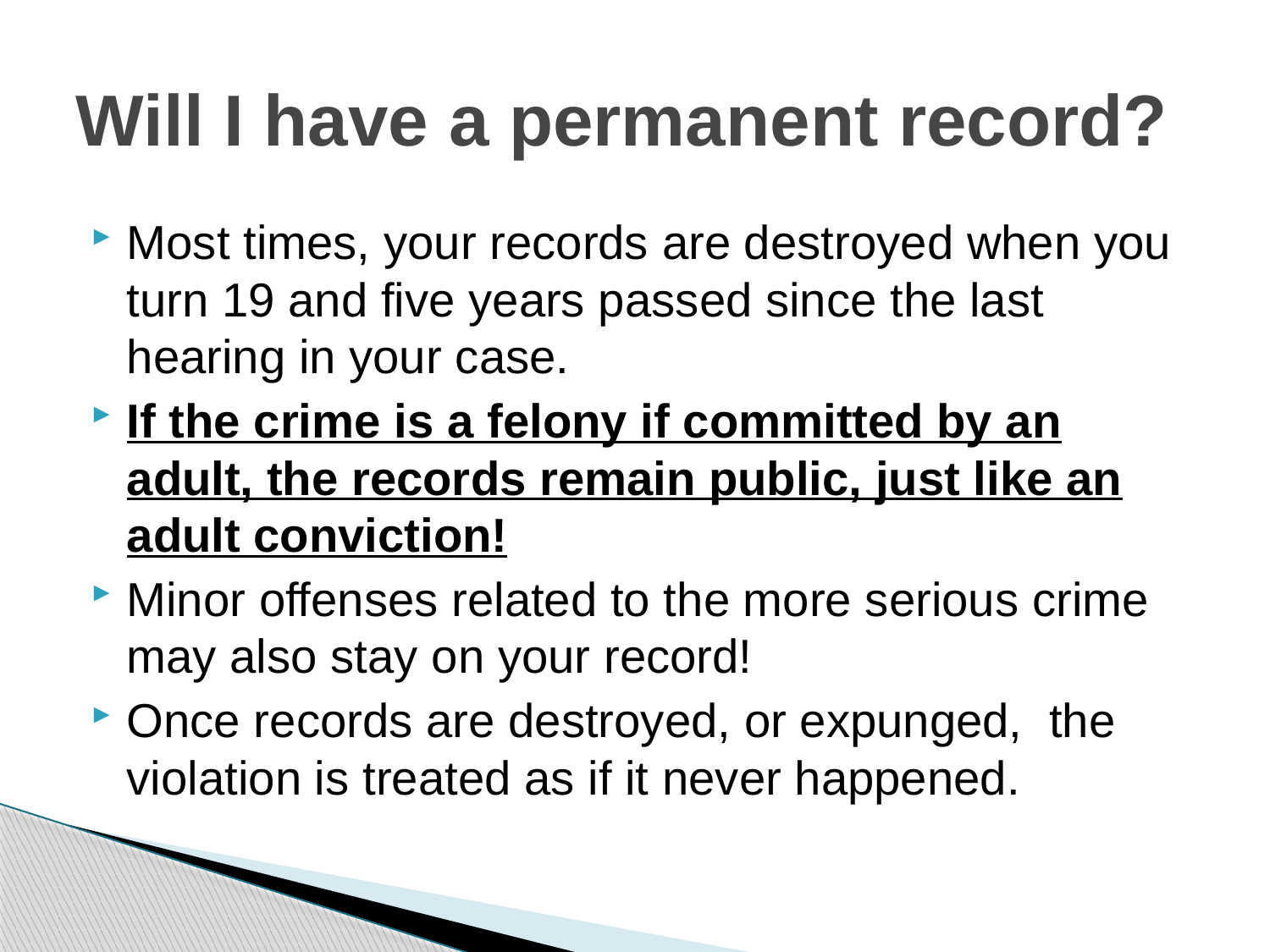

# Will I have a permanent record?
Most times, your records are destroyed when you turn 19 and five years passed since the last hearing in your case.
If the crime is a felony if committed by an adult, the records remain public, just like an adult conviction!
Minor offenses related to the more serious crime may also stay on your record!
Once records are destroyed, or expunged,  the violation is treated as if it never happened.